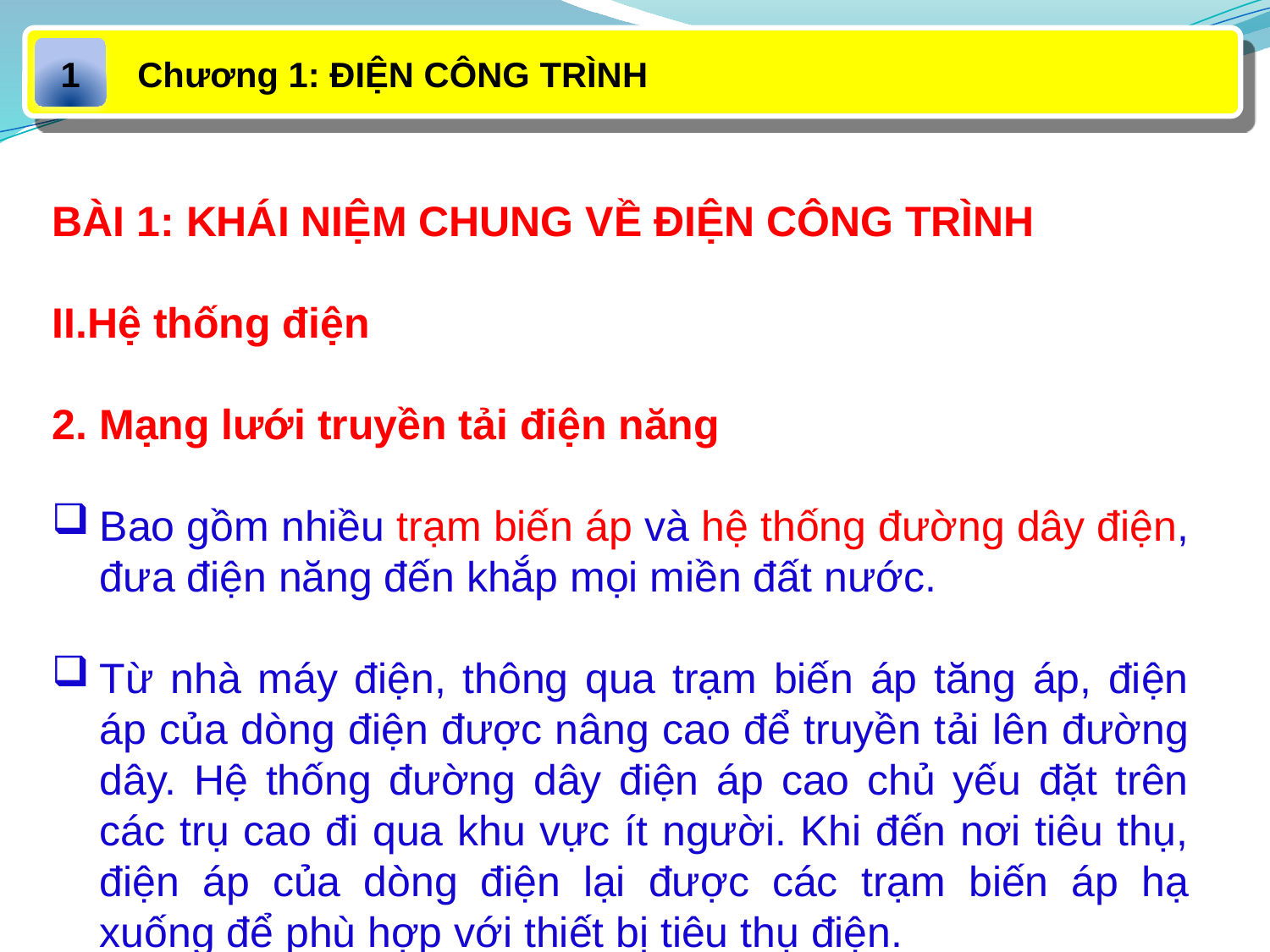

Chương 1: ĐIỆN CÔNG TRÌNH
1

BÀI 1: KHÁI NIỆM CHUNG VỀ ĐIỆN CÔNG TRÌNH

II.Hệ thống điện

2. Mạng lưới truyền tải điện năng

Bao gồm nhiều trạm biến áp và hệ thống đường dây điện, đưa điện năng đến khắp mọi miền đất nước.

Từ nhà máy điện, thông qua trạm biến áp tăng áp, điện áp của dòng điện được nâng cao để truyền tải lên đường dây. Hệ thống đường dây điện áp cao chủ yếu đặt trên các trụ cao đi qua khu vực ít người. Khi đến nơi tiêu thụ, điện áp của dòng điện lại được các trạm biến áp hạ xuống để phù hợp với thiết bị tiêu thụ điện.